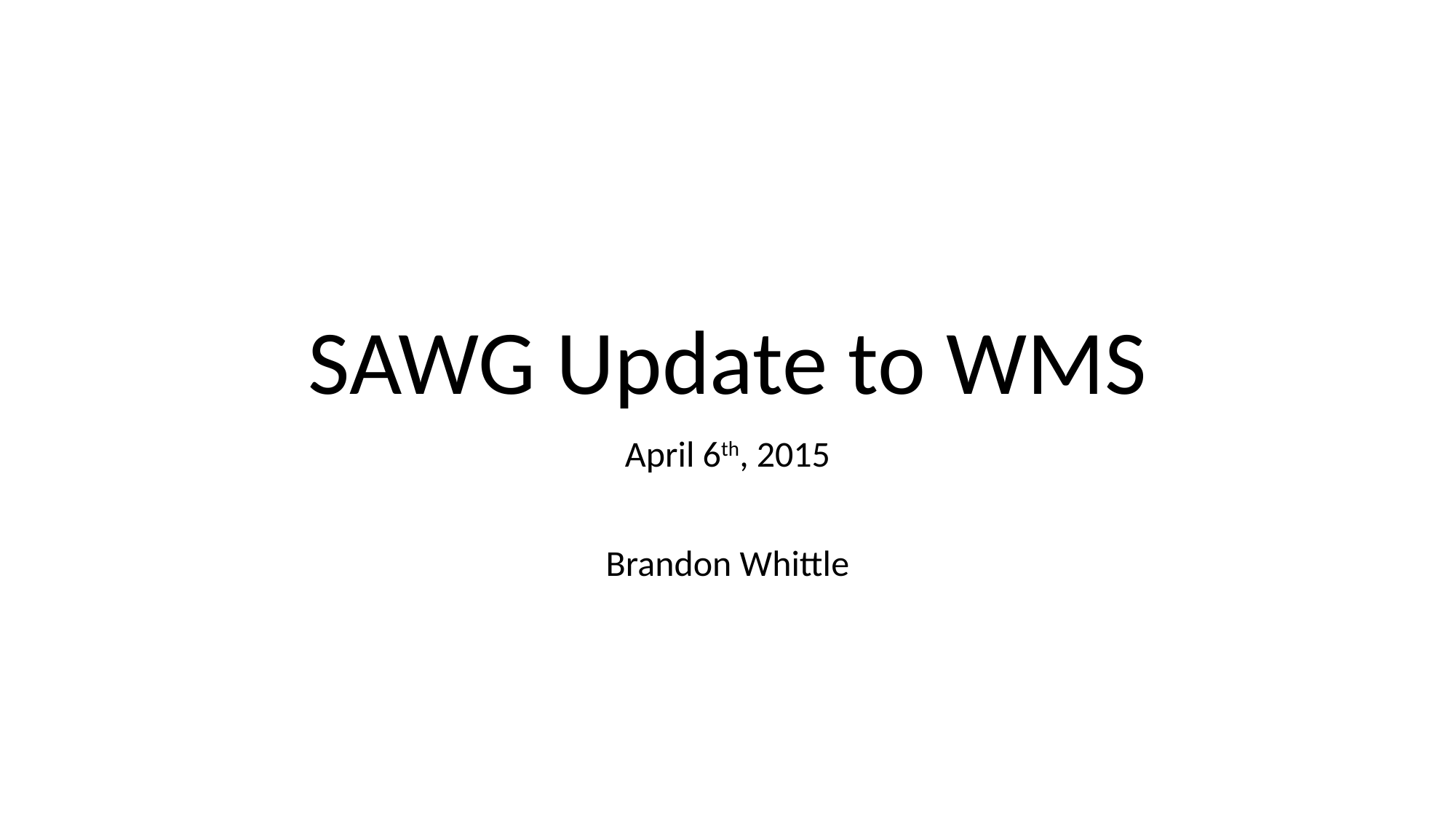

# SAWG Update to WMS
April 6th, 2015

Brandon Whittle